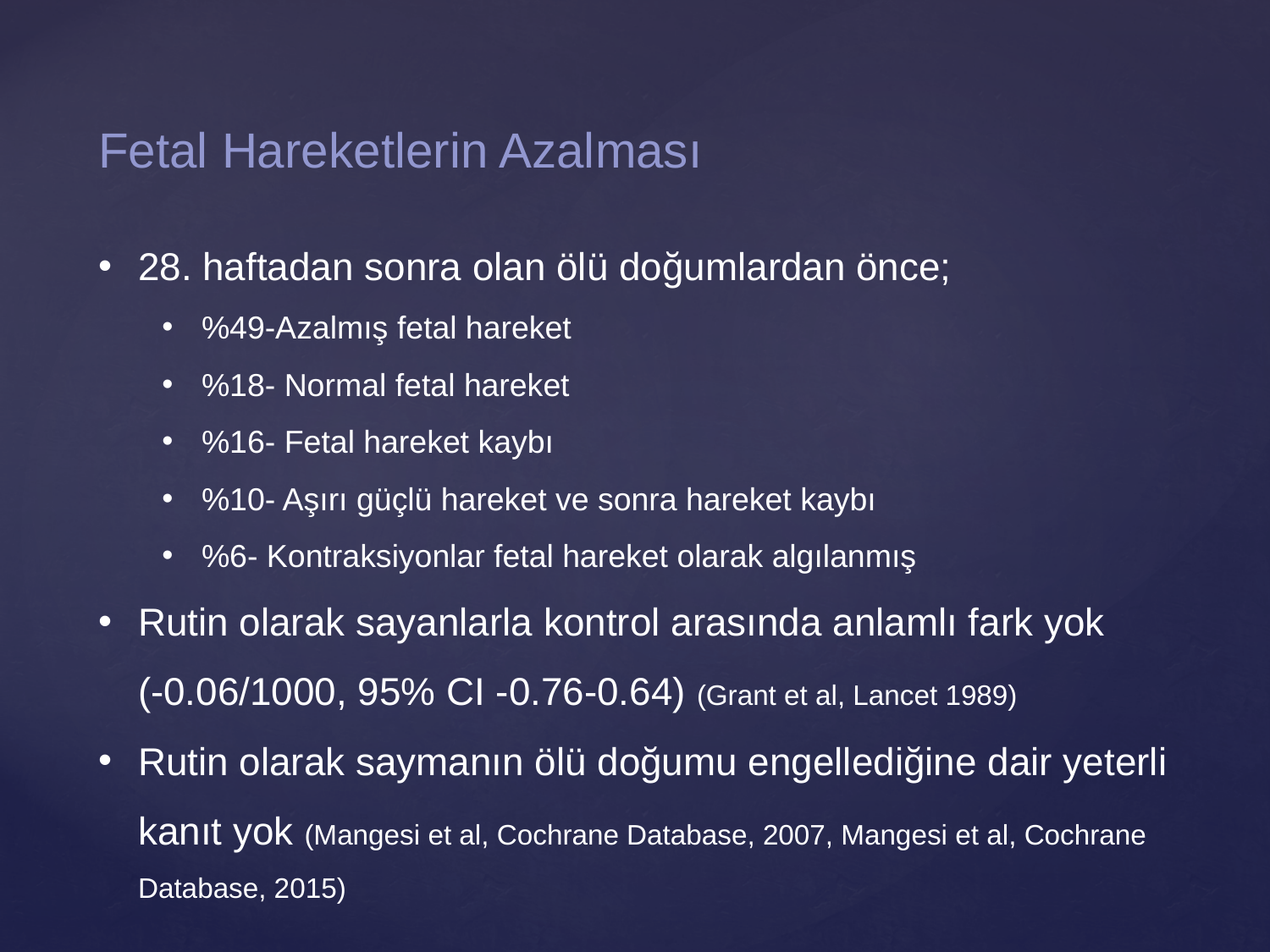

Fetal Hareketlerin Azalması
28. haftadan sonra olan ölü doğumlardan önce;
%49-Azalmış fetal hareket
%18- Normal fetal hareket
%16- Fetal hareket kaybı
%10- Aşırı güçlü hareket ve sonra hareket kaybı
%6- Kontraksiyonlar fetal hareket olarak algılanmış
Rutin olarak sayanlarla kontrol arasında anlamlı fark yok       (-0.06/1000, 95% CI -0.76-0.64) (Grant et al, Lancet 1989)
Rutin olarak saymanın ölü doğumu engellediğine dair yeterli kanıt yok (Mangesi et al, Cochrane Database, 2007, Mangesi et al, Cochrane Database, 2015)